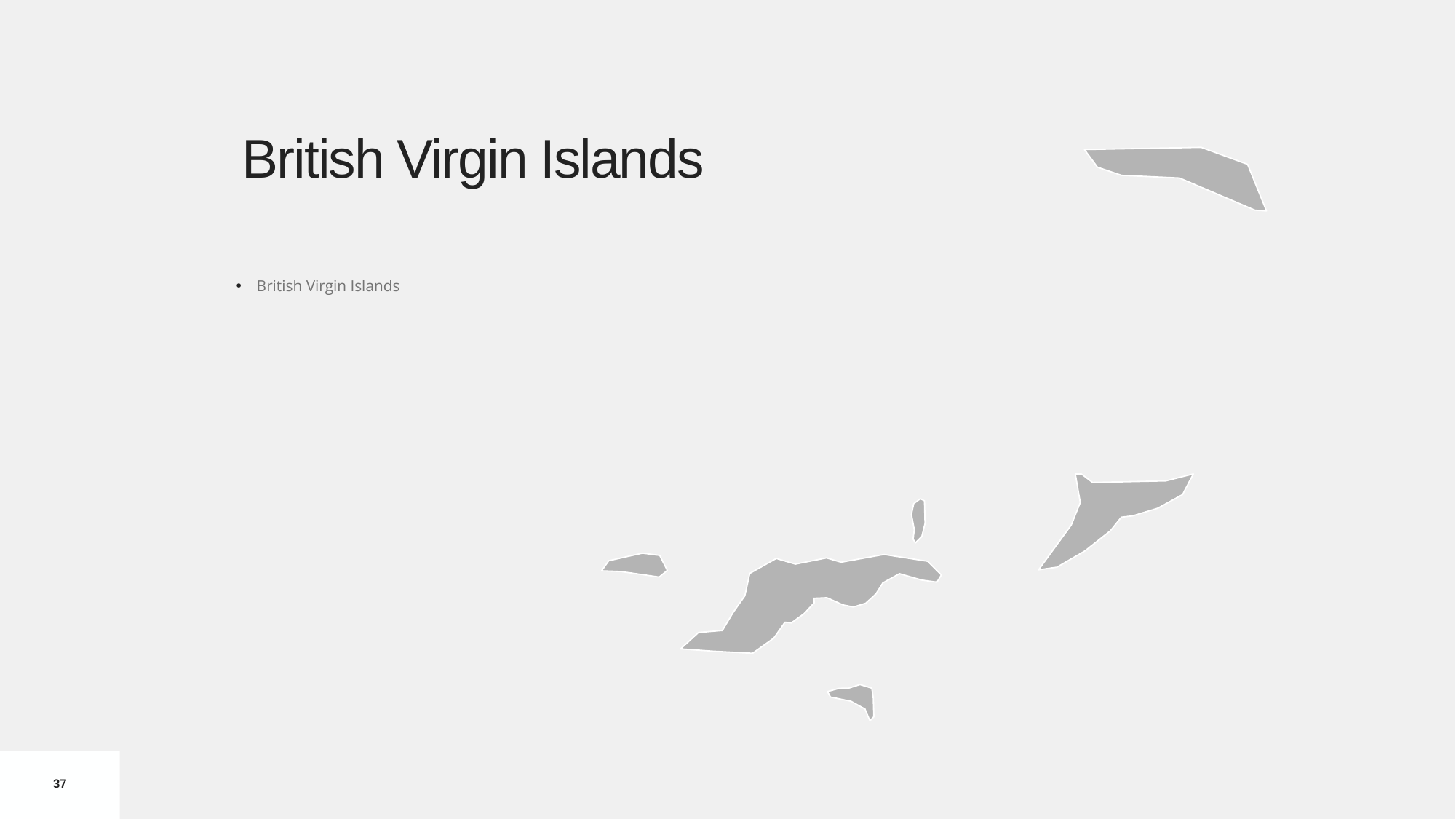

# British Virgin Islands

British Virgin Islands